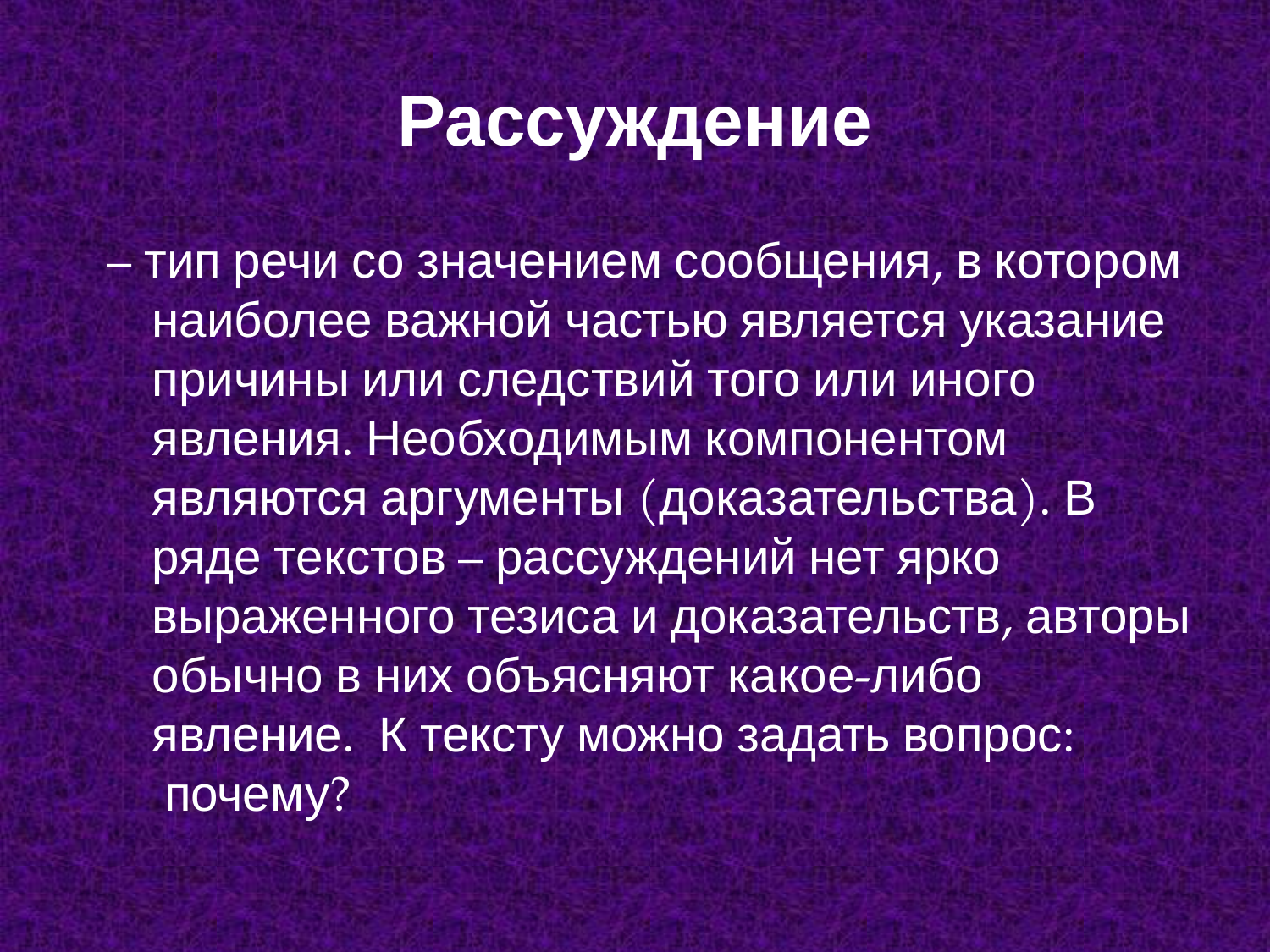

# Рассуждение
 – тип речи со значением сообщения, в котором наиболее важной частью является указание причины или следствий того или иного явления. Необходимым компонентом являются аргументы (доказательства). В ряде текстов – рассуждений нет ярко выраженного тезиса и доказательств, авторы обычно в них объясняют какое-либо явление.  К тексту можно задать вопрос:   почему?